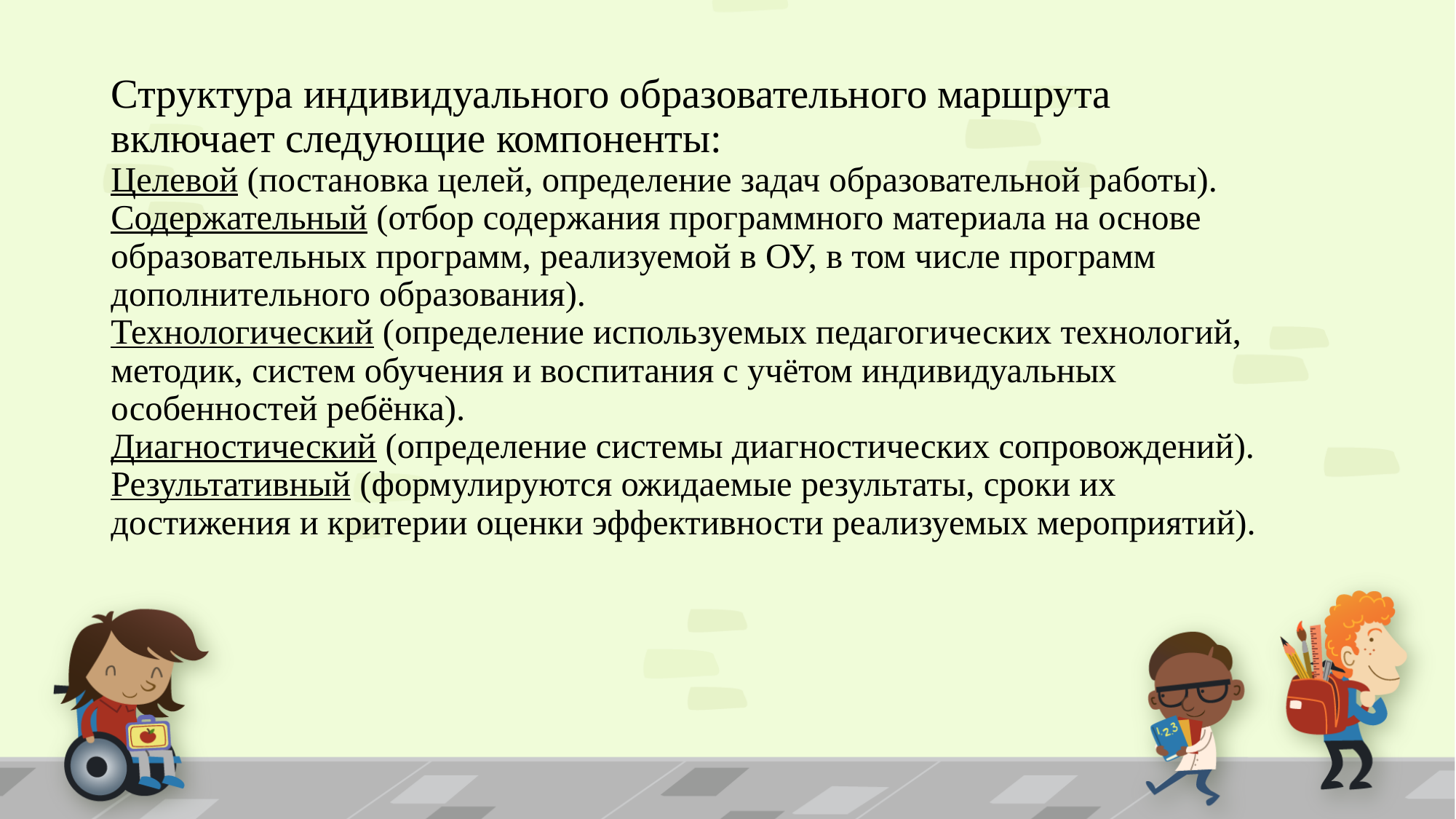

# Структура индивидуального образовательного маршрута включает следующие компоненты: Целевой (постановка целей, определение задач образовательной работы). Содержательный (отбор содержания программного материала на основе образовательных программ, реализуемой в ОУ, в том числе программ дополнительного образования). Технологический (определение используемых педагогических технологий, методик, систем обучения и воспитания с учётом индивидуальных особенностей ребёнка). Диагностический (определение системы диагностических сопровождений). Результативный (формулируются ожидаемые результаты, сроки их достижения и критерии оценки эффективности реализуемых мероприятий).